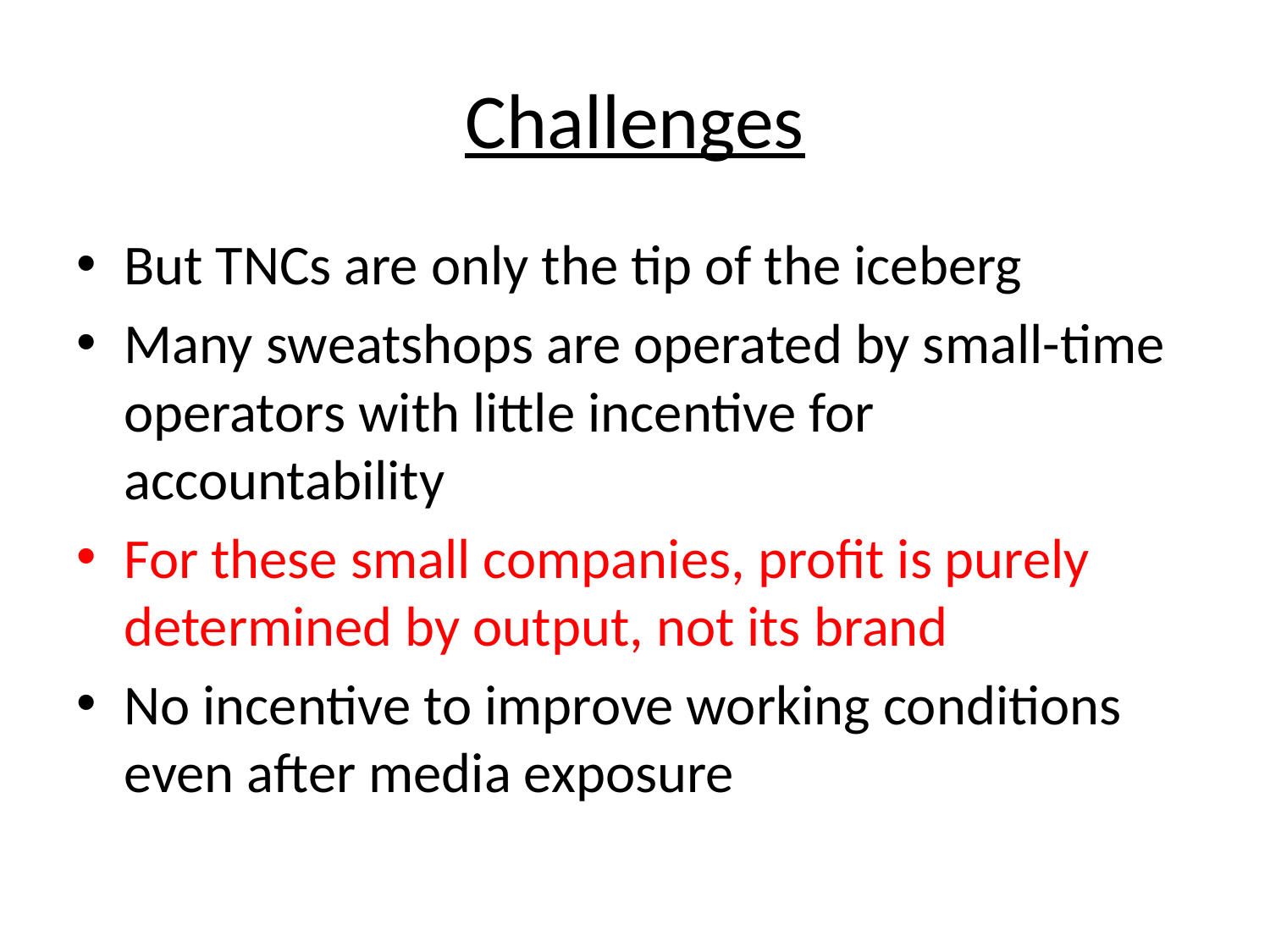

# Challenges
But TNCs are only the tip of the iceberg
Many sweatshops are operated by small-time operators with little incentive for accountability
For these small companies, profit is purely determined by output, not its brand
No incentive to improve working conditions even after media exposure